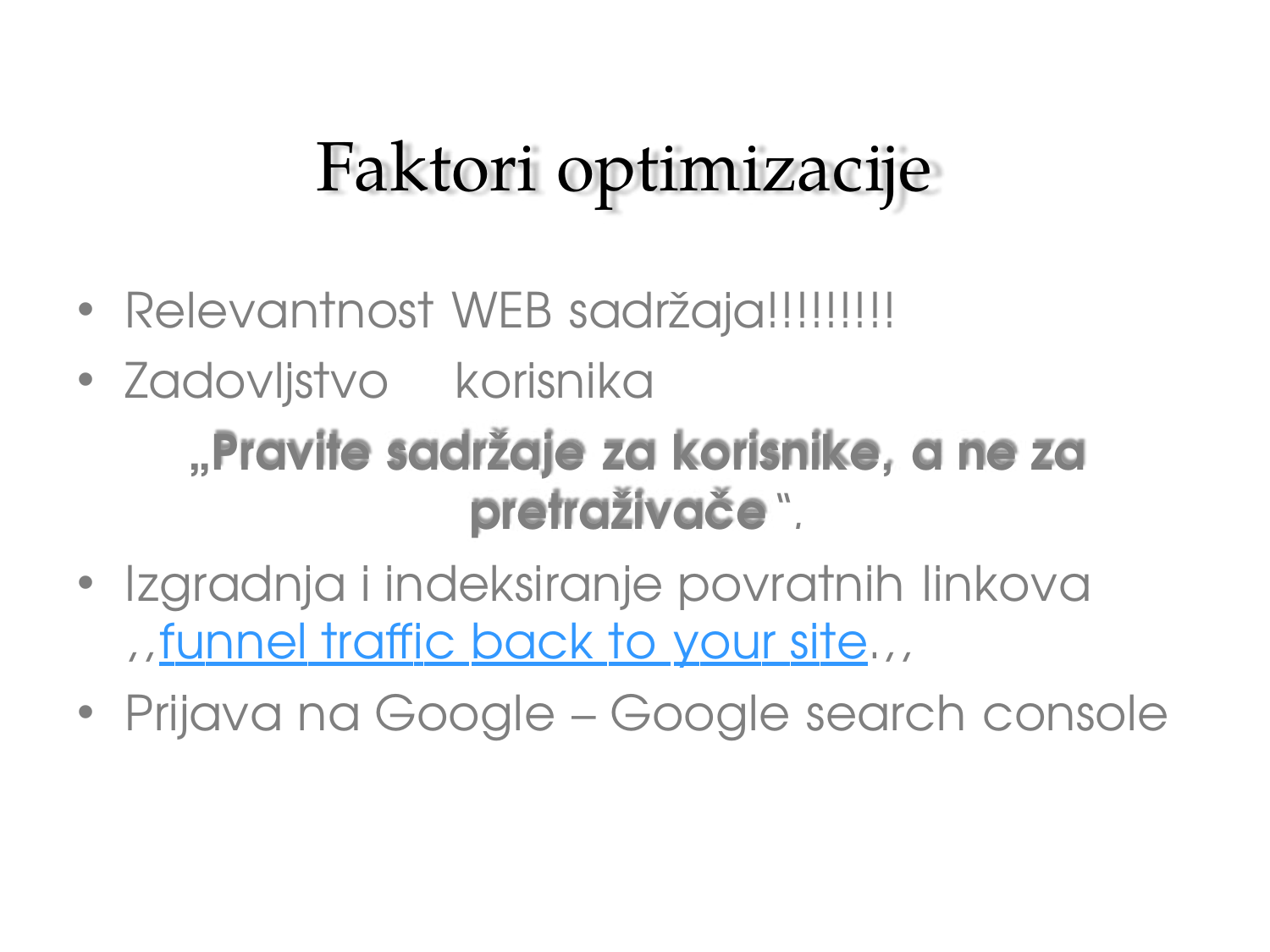

# Faktori optimizacije

Relevantnost WEB sadržaja!!!!!!!!!
Zadovljstvo	korisnika
„Pravite sadržaje za korisnike, a ne za
pretraživače“.
Izgradnja i indeksiranje povratnih linkova
‚‚funnel traffic back to your site.‚‚
Prijava na Google – Google search console